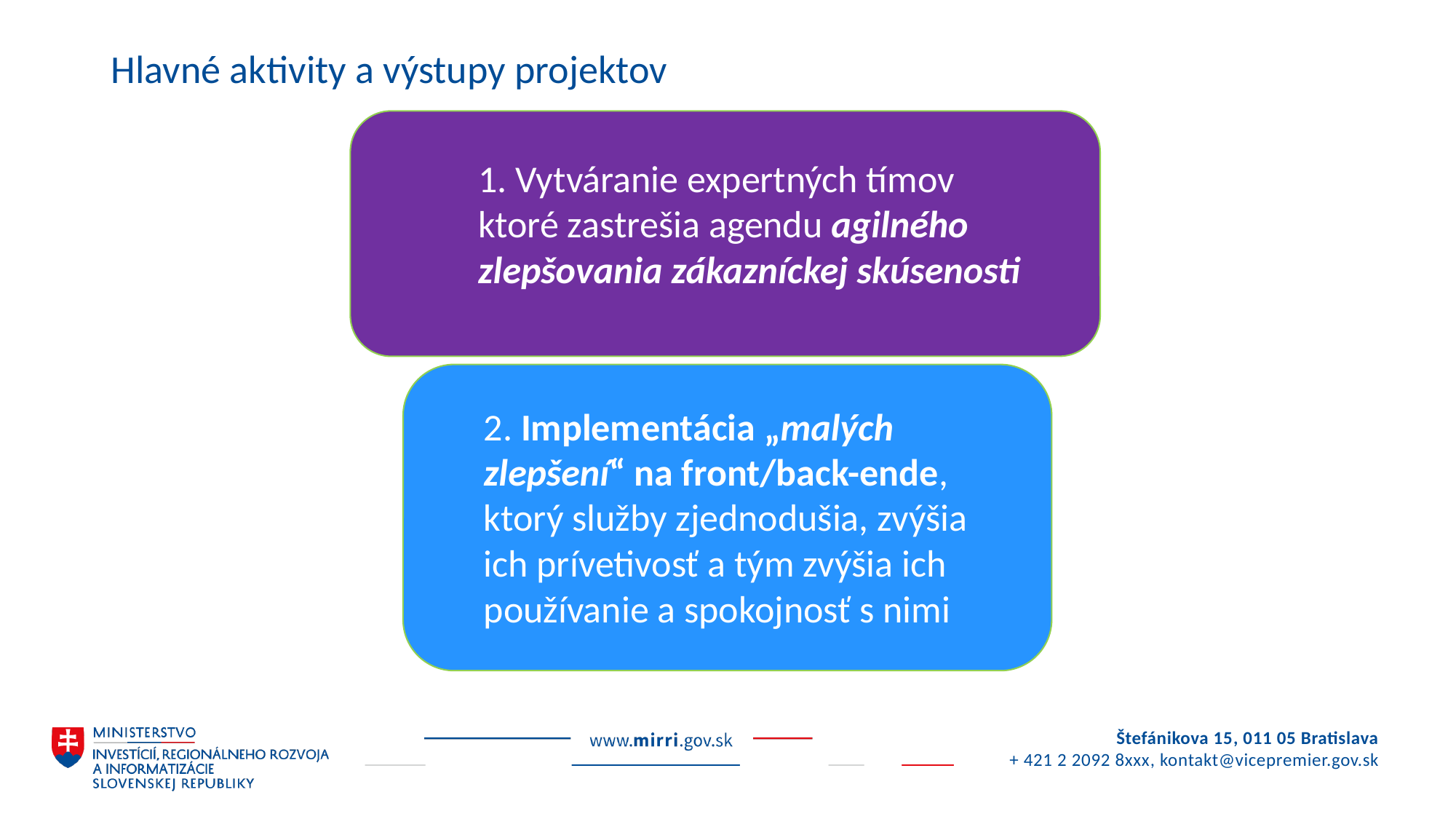

# Hlavné aktivity a výstupy projektov

1. Vytváranie expertných tímov ktoré zastrešia agendu agilného zlepšovania zákazníckej skúsenosti

2. Implementácia „malých zlepšení“ na front/back-ende, ktorý služby zjednodušia, zvýšia ich prívetivosť a tým zvýšia ich používanie a spokojnosť s nimi